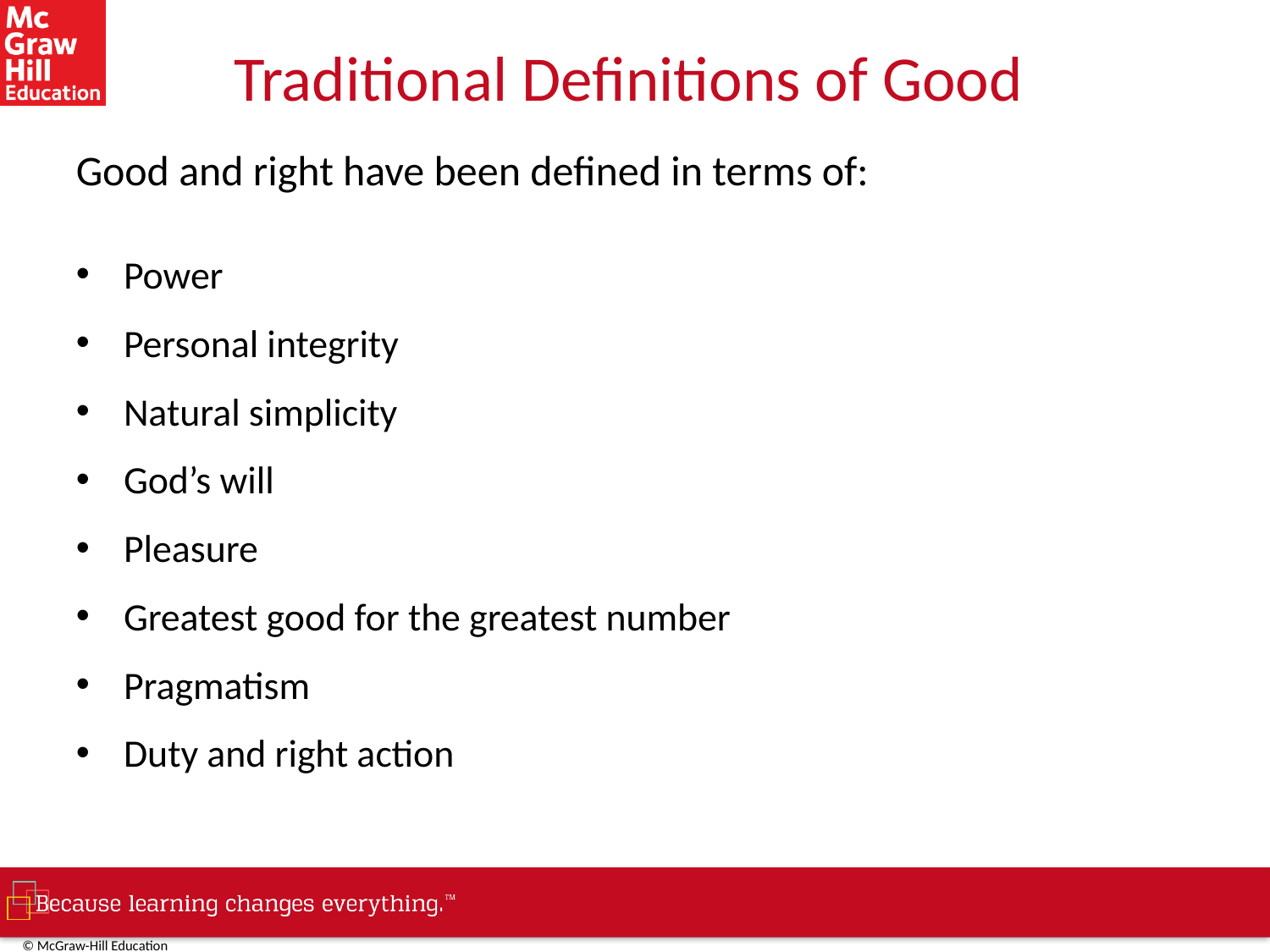

# Traditional Definitions of Good
Good and right have been defined in terms of:

Power
Personal integrity
Natural simplicity
God’s will
Pleasure
Greatest good for the greatest number
Pragmatism
Duty and right action